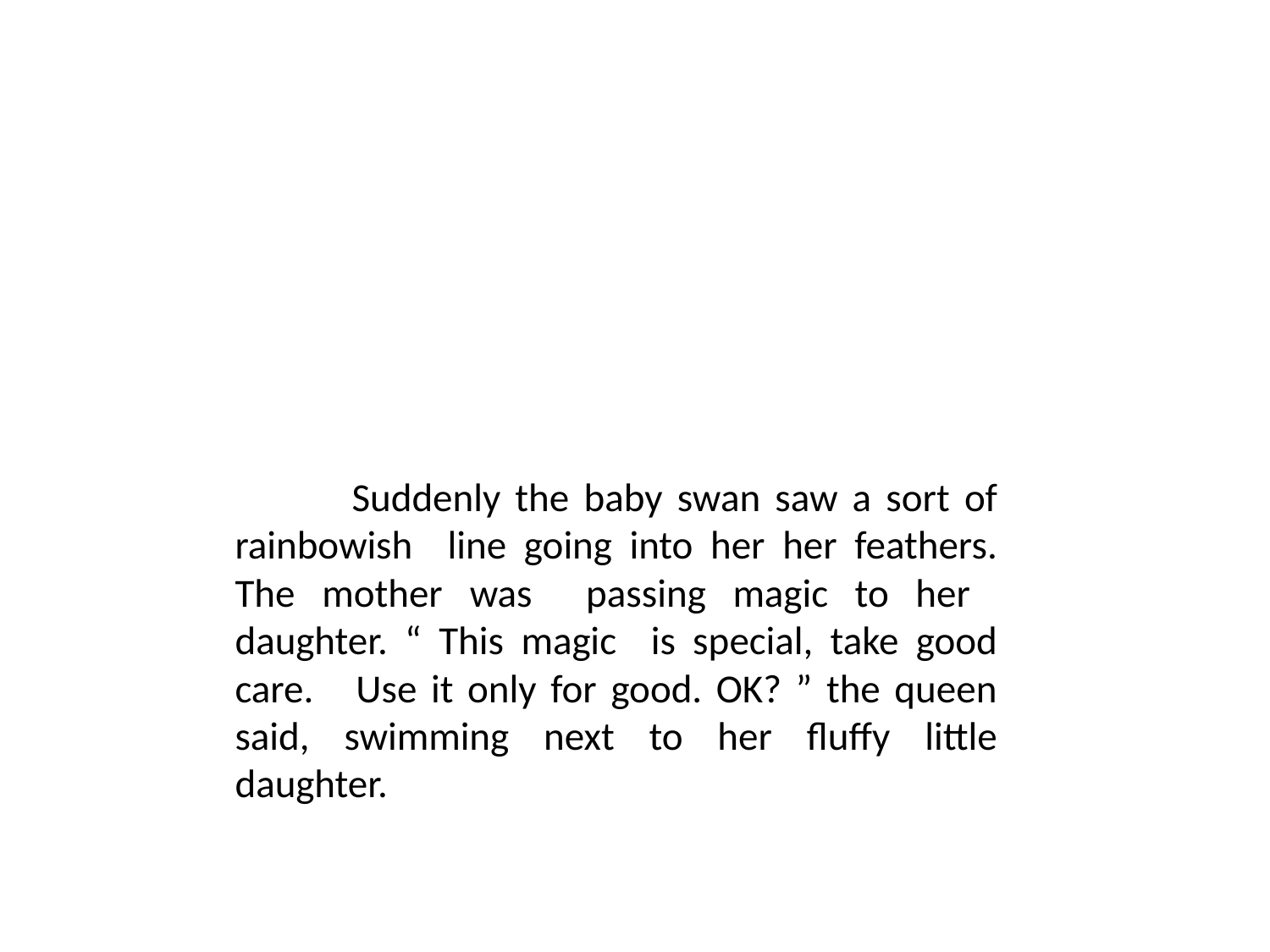

Suddenly the baby swan saw a sort of rainbowish  line going into her her feathers. The mother was  passing magic to her  daughter. “ This magic  is special, take good care.   Use it only for good. OK? ” the queen said, swimming next to her fluffy little daughter.